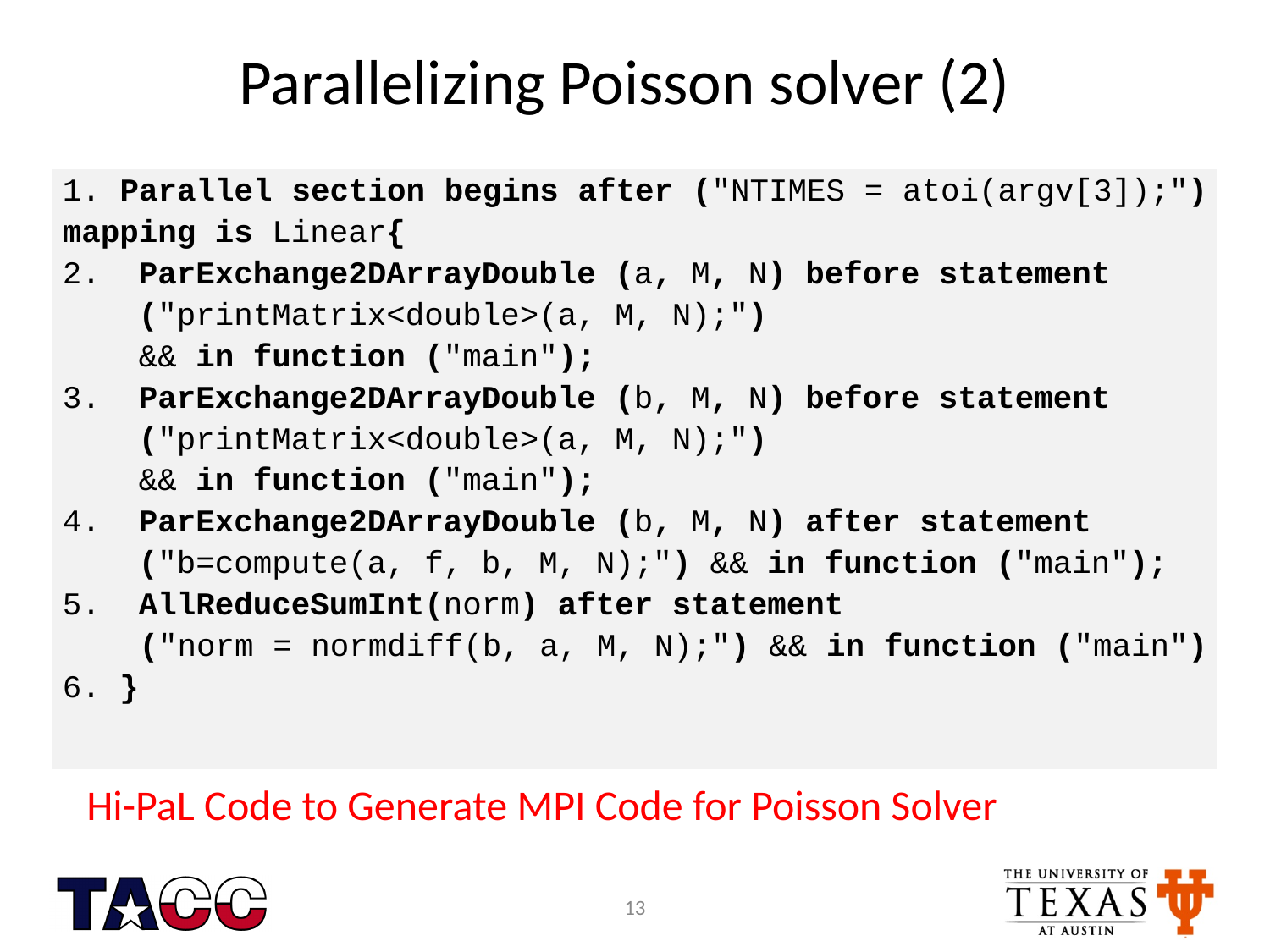

# Parallelizing Poisson solver (2)
| 1. Parallel section begins after ("NTIMES = atoi(argv[3]);") mapping is Linear{ 2. ParExchange2DArrayDouble (a, M, N) before statement ("printMatrix<double>(a, M, N);") && in function ("main"); 3. ParExchange2DArrayDouble (b, M, N) before statement ("printMatrix<double>(a, M, N);") && in function ("main"); 4. ParExchange2DArrayDouble (b, M, N) after statement ("b=compute(a, f, b, M, N);") && in function ("main"); 5. AllReduceSumInt(norm) after statement ("norm = normdiff(b, a, M, N);") && in function ("main") 6. } |
| --- |
Hi-PaL Code to Generate MPI Code for Poisson Solver
13